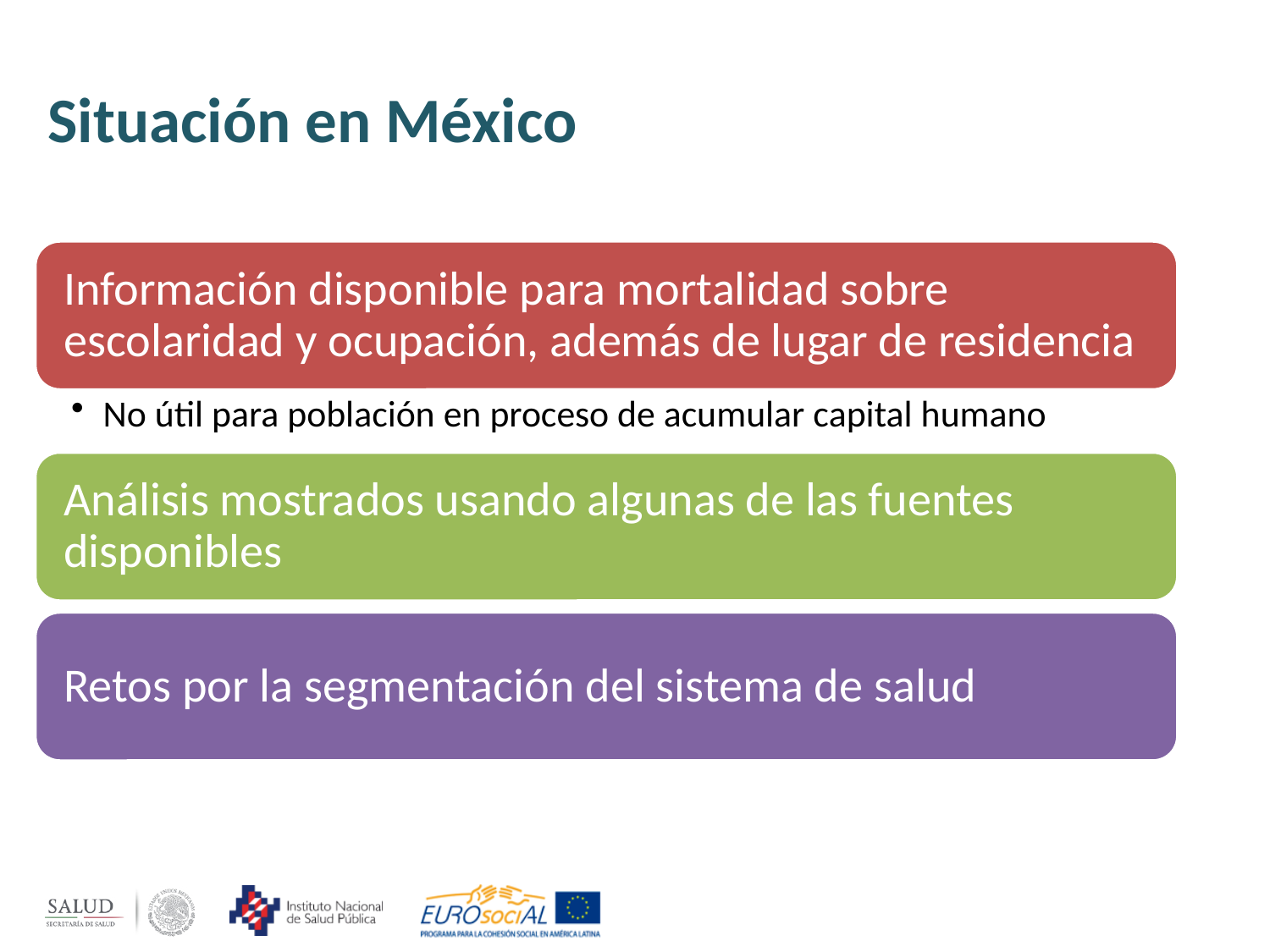

# Situación en México
Información disponible para mortalidad sobre escolaridad y ocupación, además de lugar de residencia
No útil para población en proceso de acumular capital humano
Análisis mostrados usando algunas de las fuentes disponibles
Retos por la segmentación del sistema de salud